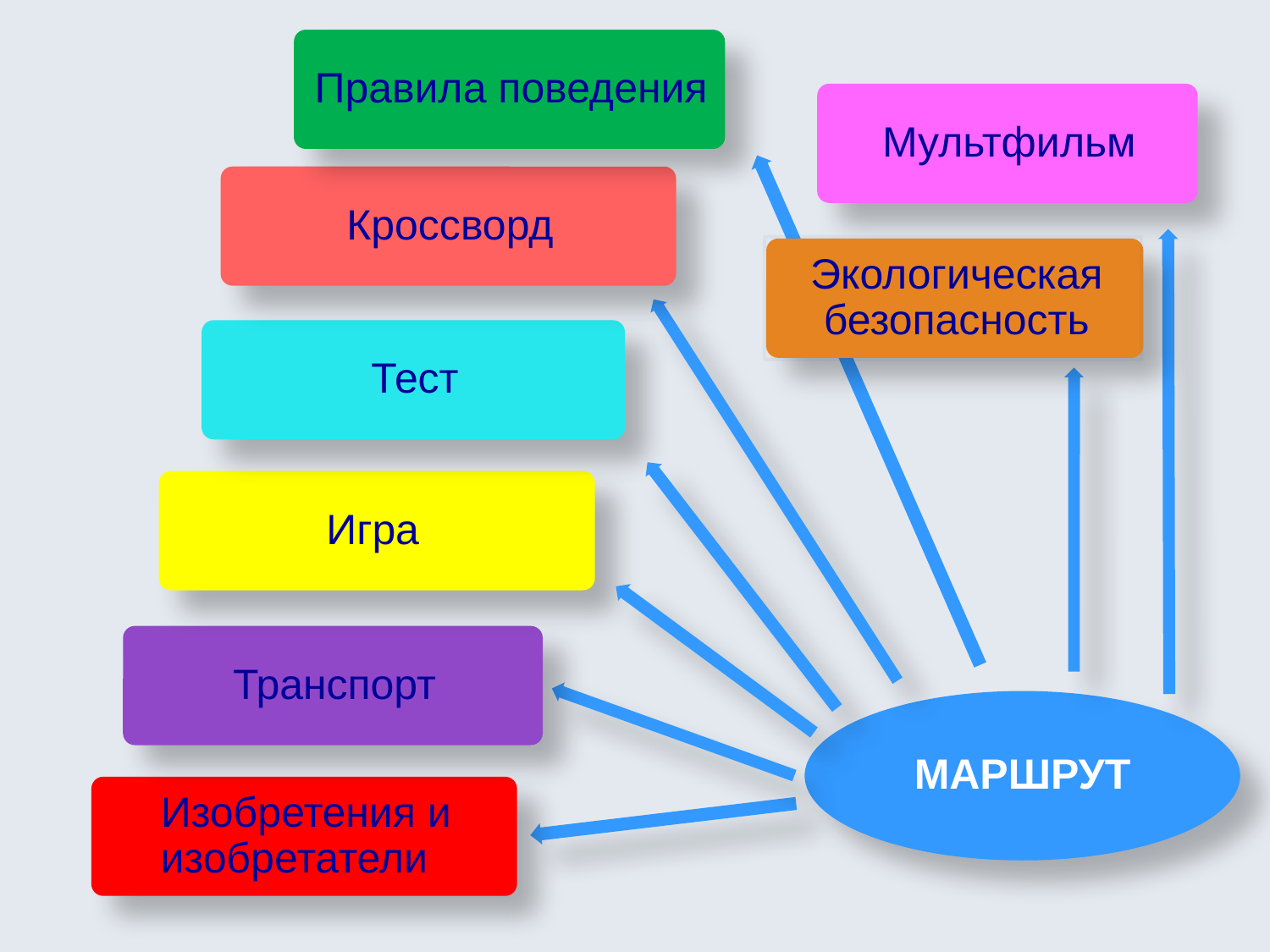

МАРШРУТ
Изобретения и изобретатели
Транспорт
Игра
Тест
Кроссворд
Правила поведения
Мультфильм
Экологическая безопасность